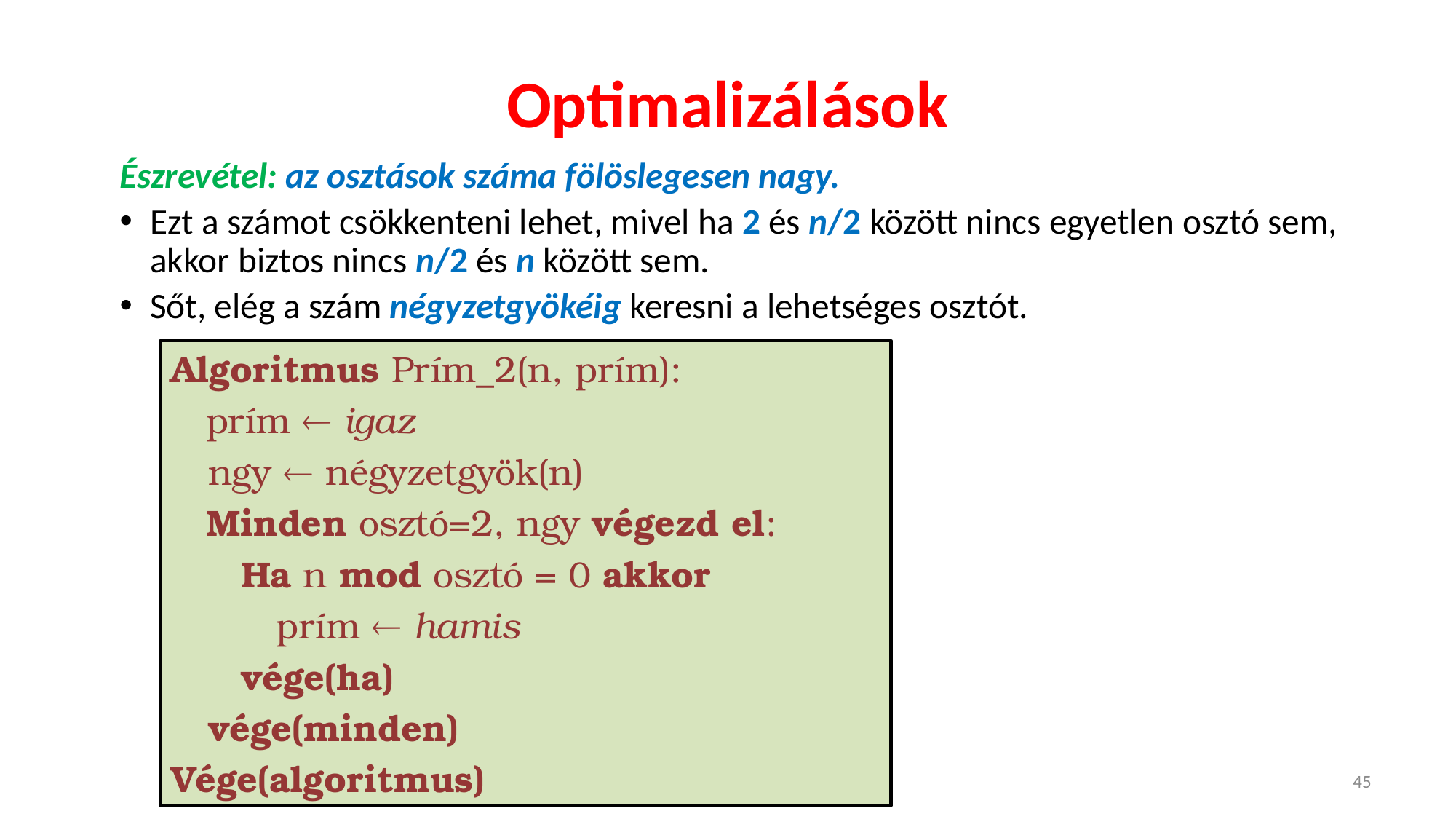

# Optimalizálások
Észrevétel: az osztások száma fölöslegesen nagy.
Ezt a számot csökkenteni lehet, mivel ha 2 és n/2 között nincs egyetlen osztó sem, akkor biztos nincs n/2 és n között sem.
Sőt, elég a szám négyzetgyökéig keresni a lehetséges osztót.
Algoritmus Prím_2(n, prím):
   prím ← igaz
   ngy ← négyzetgyök(n)
   Minden osztó=2, ngy végezd el:
      Ha n mod osztó = 0 akkor
         prím ← hamis
      vége(ha)
   vége(minden)
Vége(algoritmus)
45